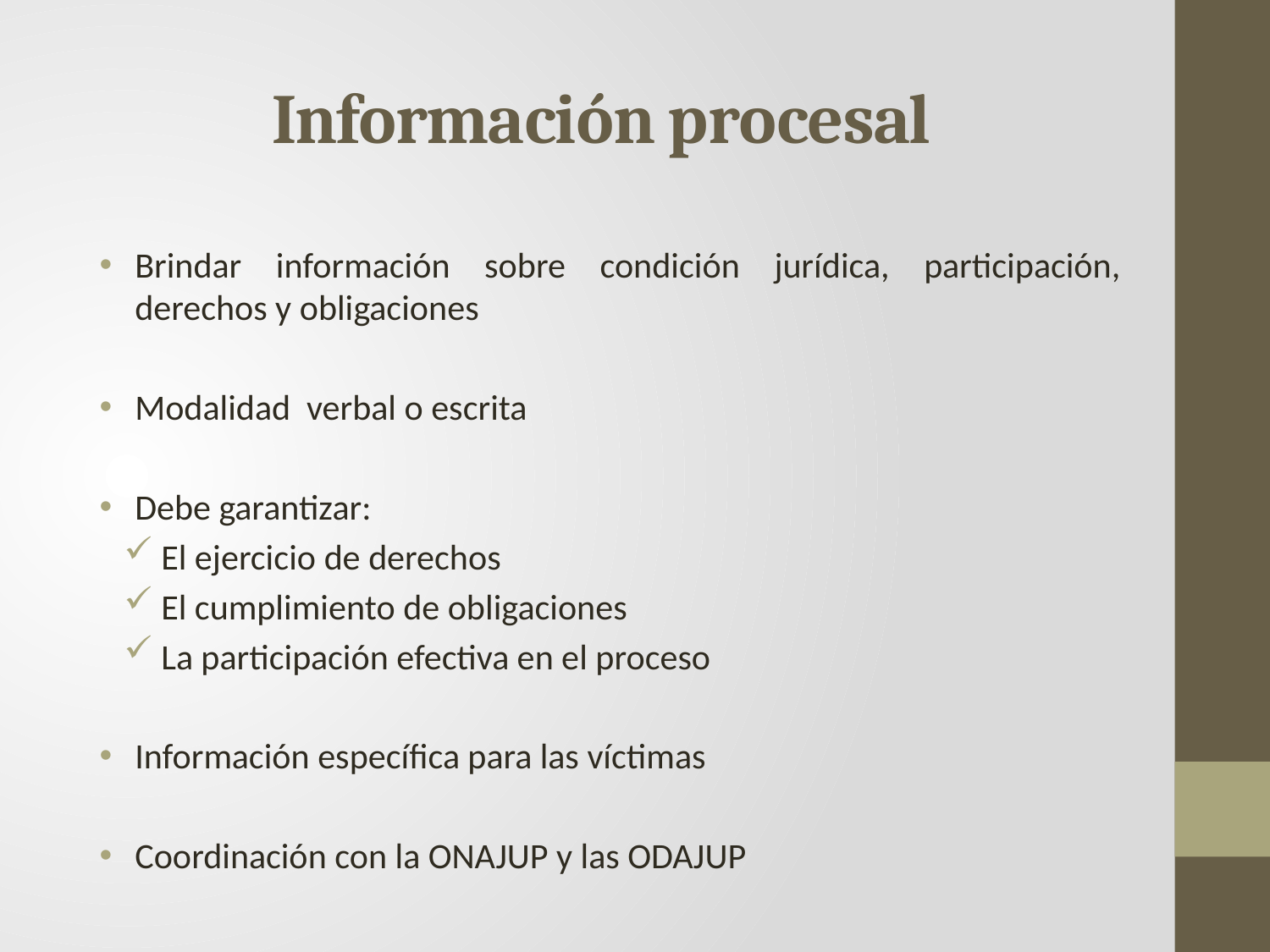

# Información procesal

Brindar información sobre condición jurídica, participación, derechos y obligaciones

Modalidad  verbal o escrita

Debe garantizar:
El ejercicio de derechos
El cumplimiento de obligaciones
La participación efectiva en el proceso

Información específica para las víctimas

Coordinación con la ONAJUP y las ODAJUP